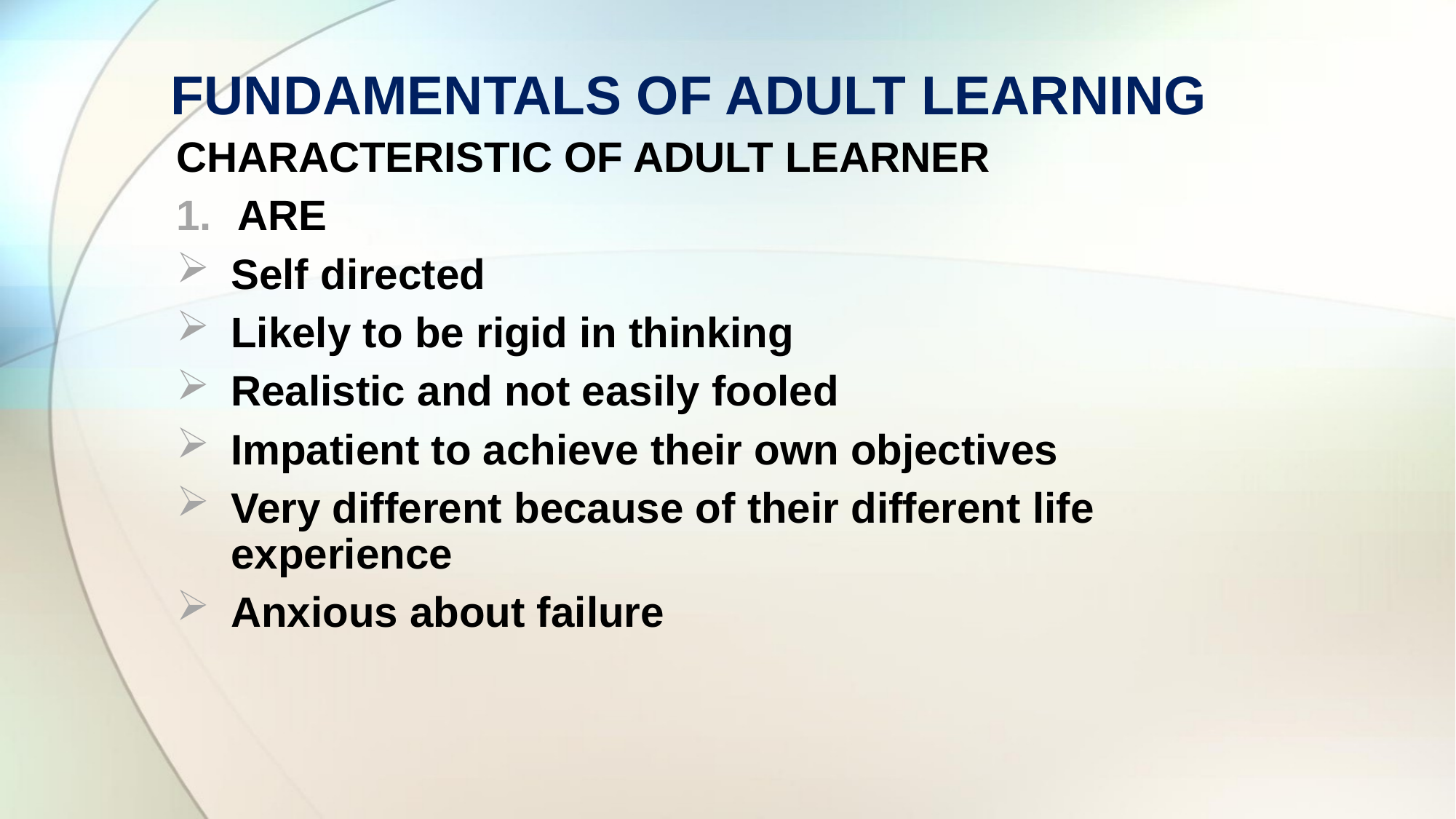

# FUNDAMENTALS OF ADULT LEARNING
CHARACTERISTIC OF ADULT LEARNER
ARE
Self directed
Likely to be rigid in thinking
Realistic and not easily fooled
Impatient to achieve their own objectives
Very different because of their different life experience
Anxious about failure